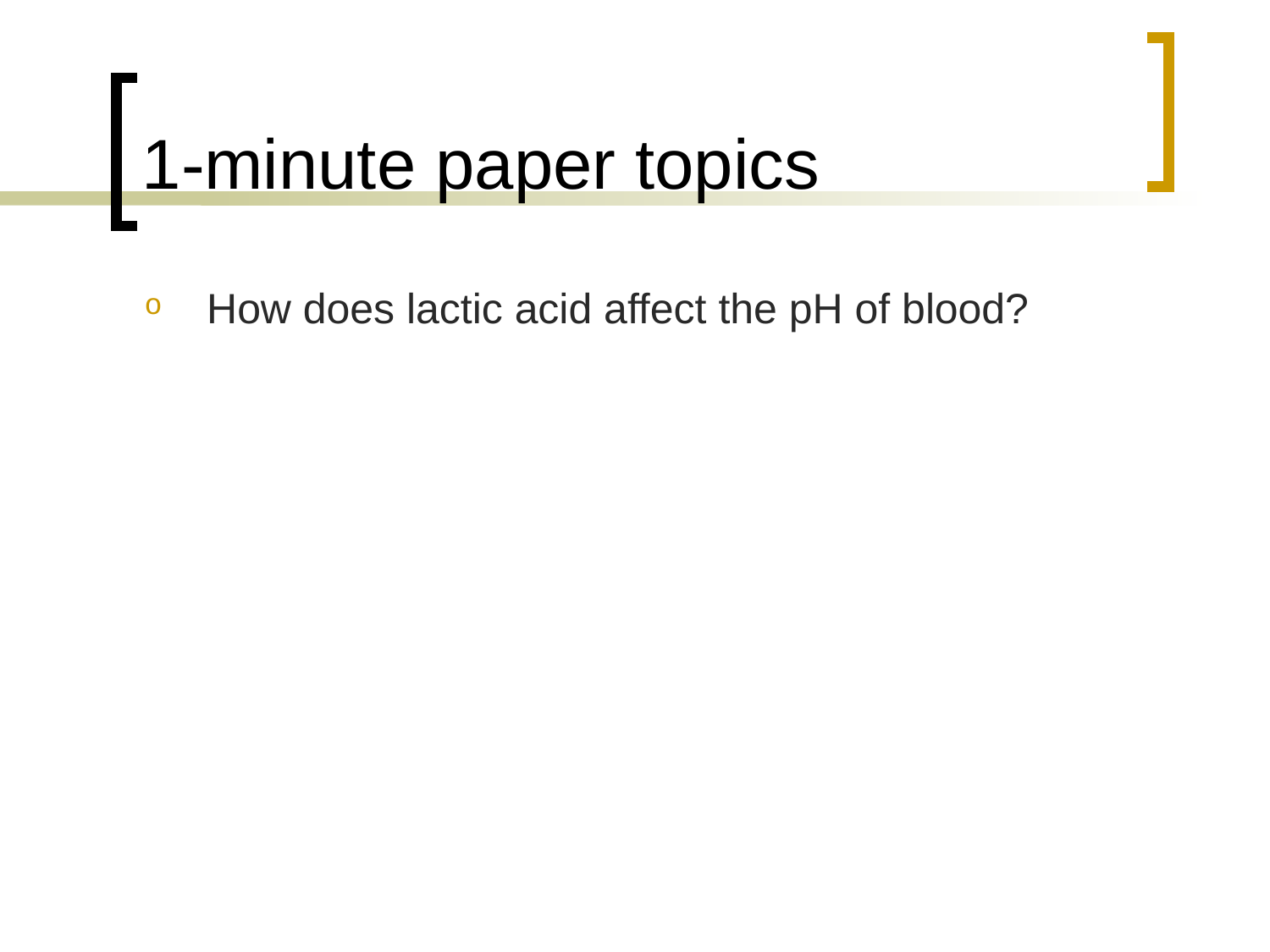

# 1-minute paper topics
How does lactic acid affect the pH of blood?